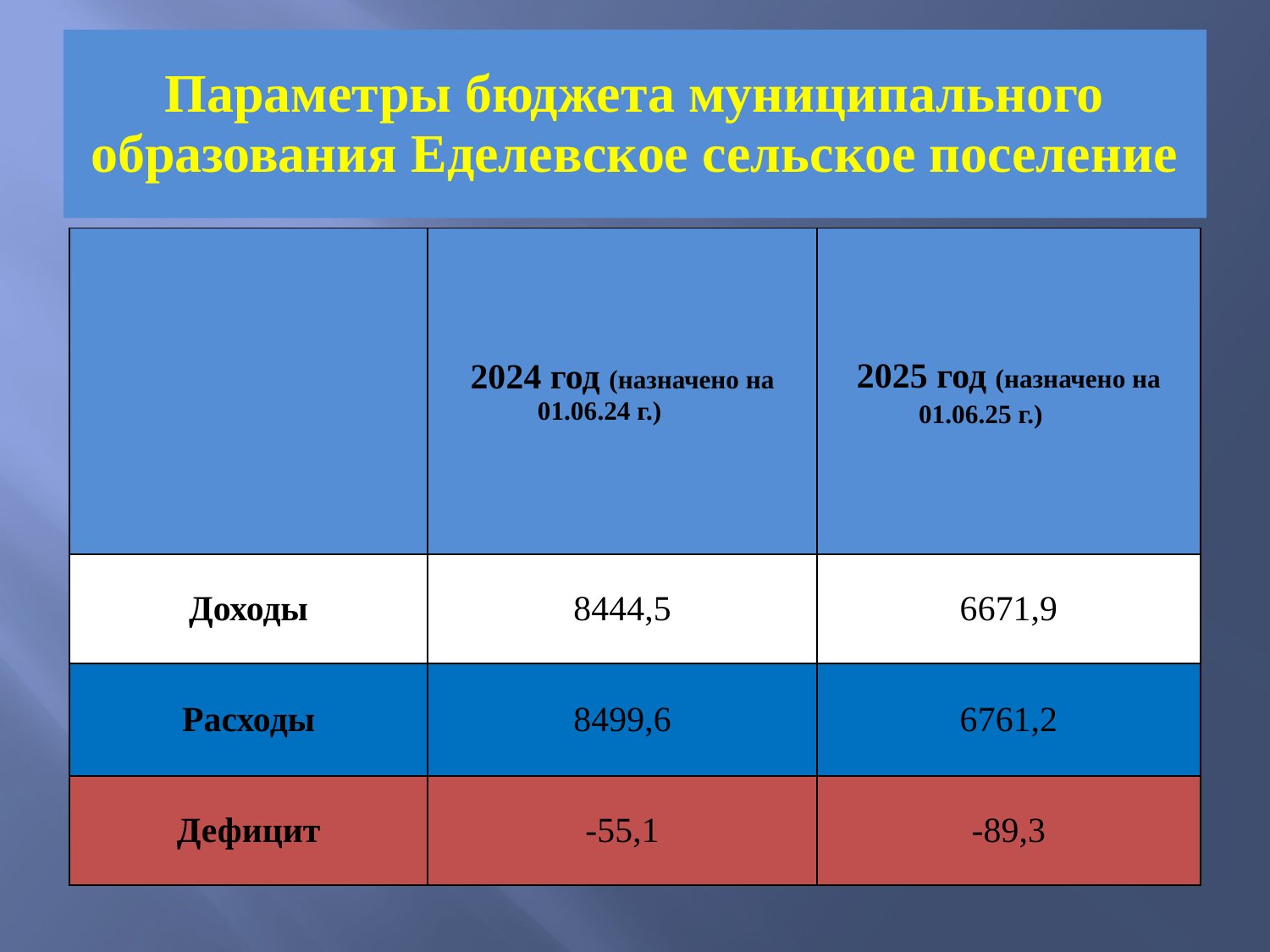

# Параметры бюджета муниципального образования Еделевское сельское поселение
|  | 2024 год (назначено на 01.06.24 г.) | 2025 год (назначено на 01.06.25 г.) |
| --- | --- | --- |
| Доходы | 8444,5 | 6671,9 |
| Расходы | 8499,6 | 6761,2 |
| Дефицит | -55,1 | -89,3 |